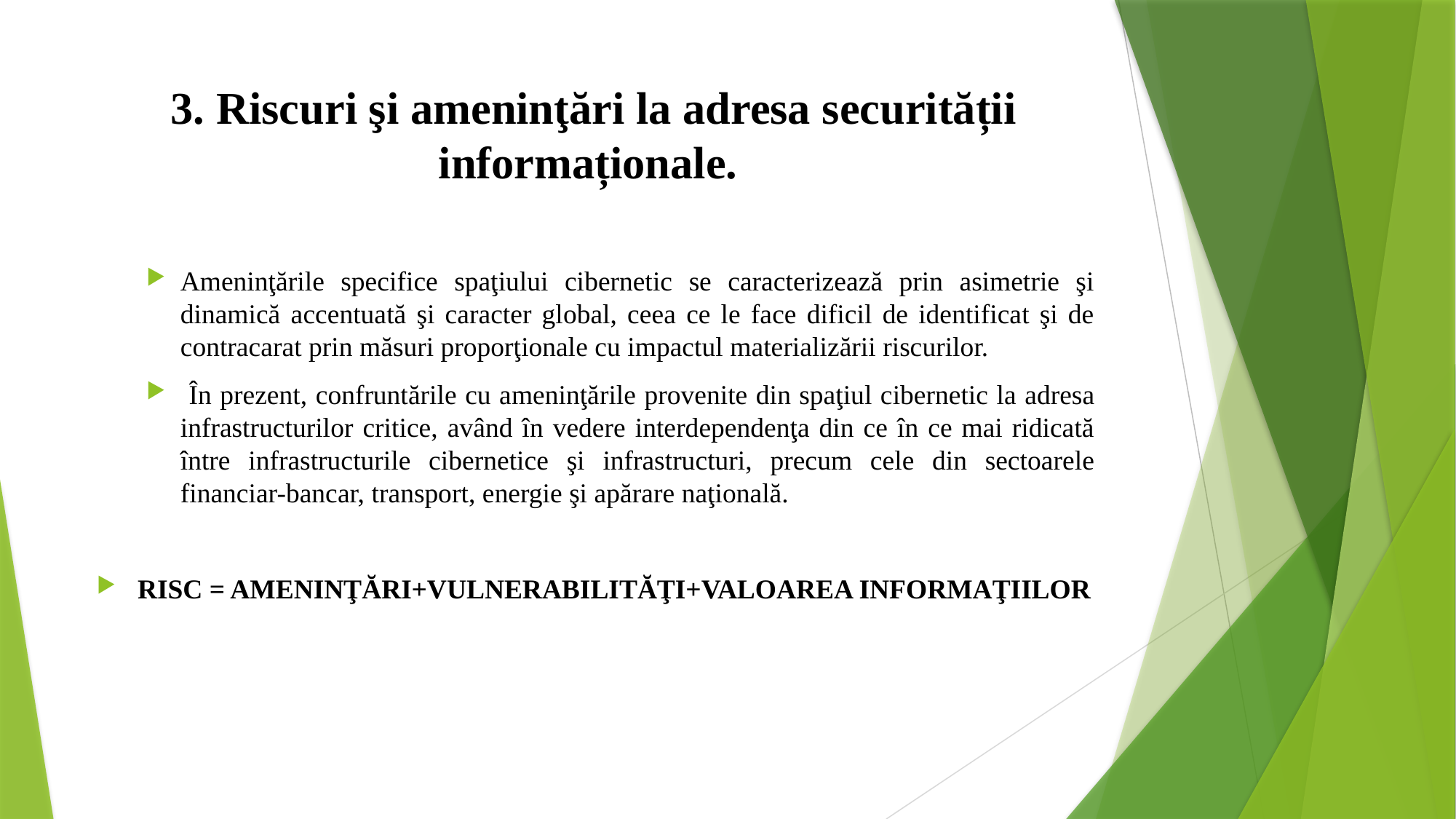

# 3. Riscuri şi ameninţări la adresa securității informaționale.
Ameninţările specifice spaţiului cibernetic se caracterizează prin asimetrie şi dinamică accentuată şi caracter global, ceea ce le face dificil de identificat şi de contracarat prin măsuri proporţionale cu impactul materializării riscurilor.
 În prezent, confruntările cu ameninţările provenite din spaţiul cibernetic la adresa infrastructurilor critice, având în vedere interdependenţa din ce în ce mai ridicată între infrastructurile cibernetice şi infrastructuri, precum cele din sectoarele financiar-bancar, transport, energie şi apărare naţională.

RISC = AMENINŢĂRI+VULNERABILITĂŢI+VALOAREA INFORMAŢIILOR